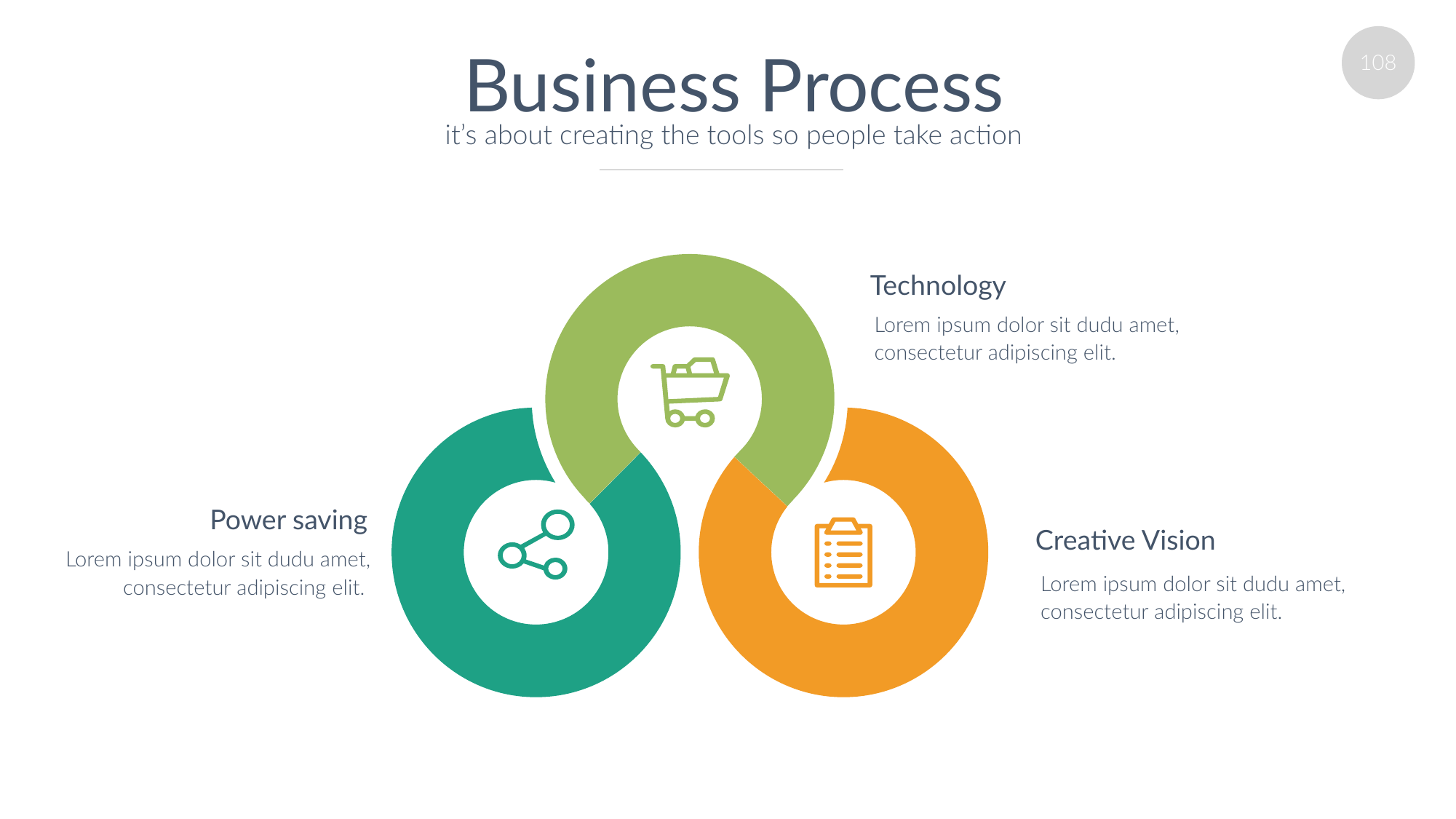

# Business Process
it’s about creating the tools so people take action

Technology
Lorem ipsum dolor sit dudu amet, consectetur adipiscing elit.

Power saving

Creative Vision
Lorem ipsum dolor sit dudu amet, consectetur adipiscing elit.
Lorem ipsum dolor sit dudu amet, consectetur adipiscing elit.